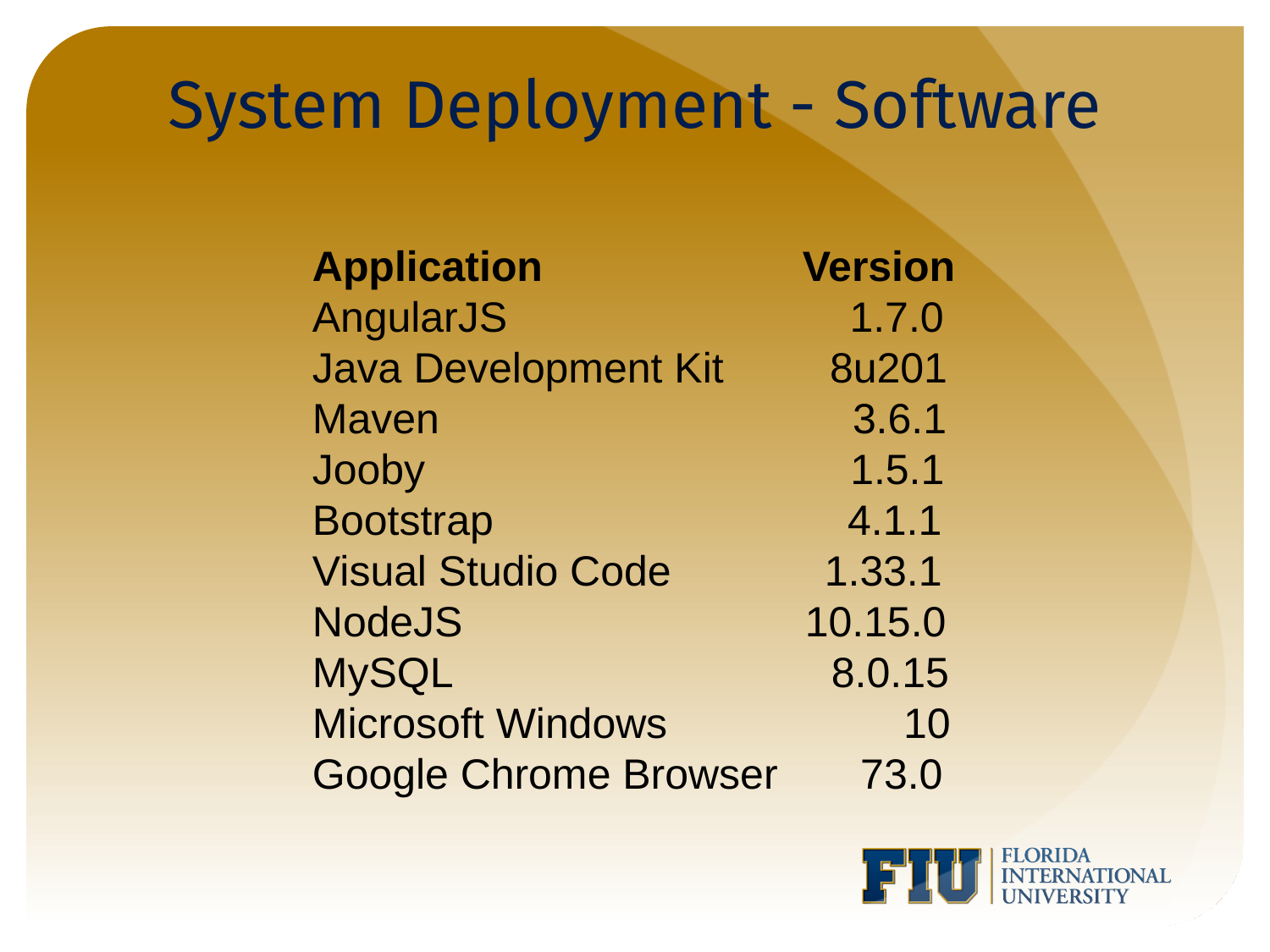

# System Deployment - Software
Application                      Version
AngularJS                             1.7.0
Java Development Kit         8u201
Maven                                   3.6.1
Jooby                                    1.5.1
Bootstrap                              4.1.1
Visual Studio Code             1.33.1
NodeJS                             10.15.0
MySQL                                8.0.15
Microsoft Windows                    10
Google Chrome Browser       73.0